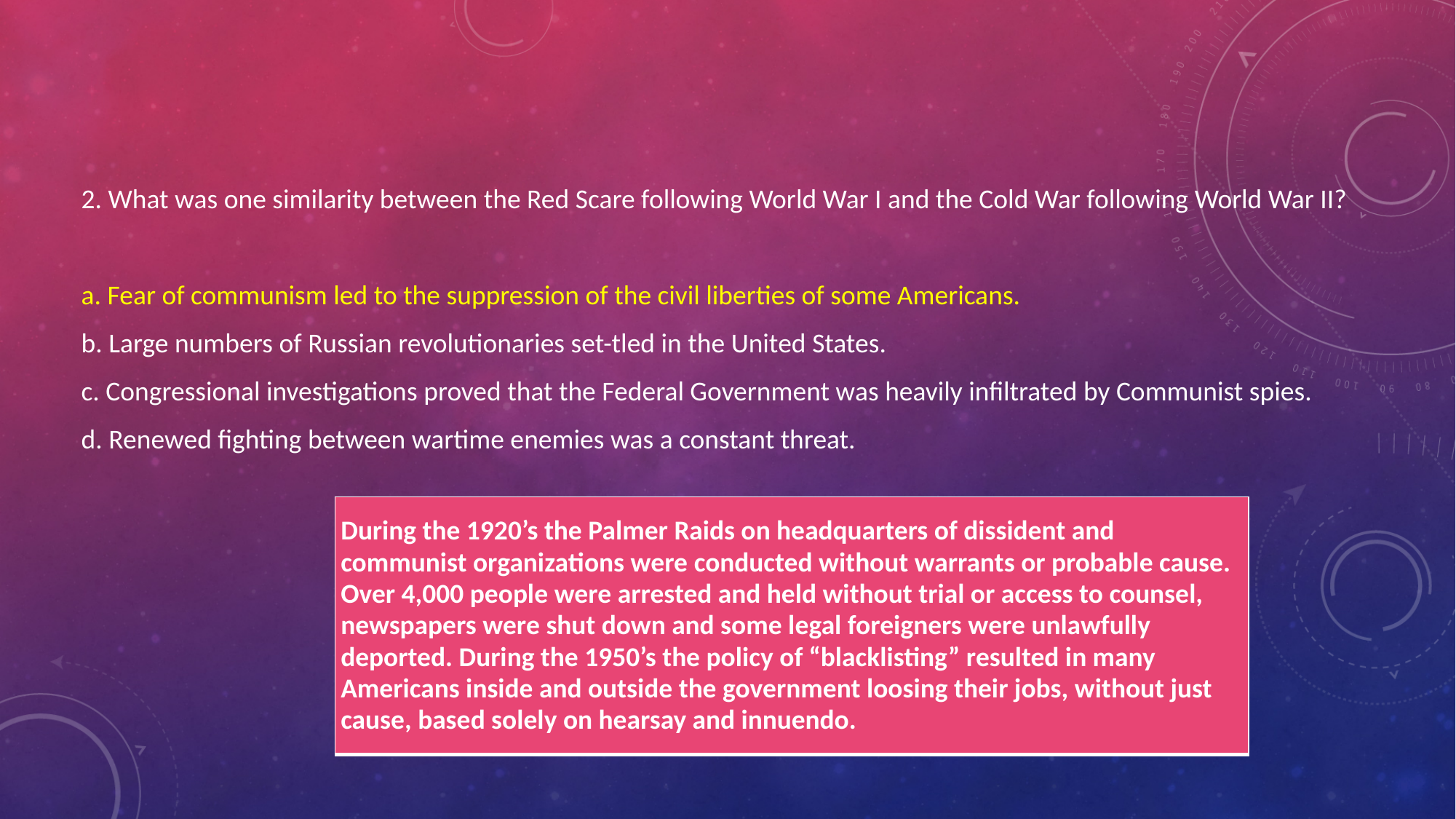

2. What was one similarity between the Red Scare following World War I and the Cold War following World War II?

a. Fear of communism led to the suppression of the civil liberties of some Americans.
b. Large numbers of Russian revolutionaries set-tled in the United States.
c. Congressional investigations proved that the Federal Government was heavily infiltrated by Communist spies.
d. Renewed fighting between wartime enemies was a constant threat.

| During the 1920’s the Palmer Raids on headquarters of dissident and communist organizations were conducted without warrants or probable cause. Over 4,000 people were arrested and held without trial or access to counsel, newspapers were shut down and some legal foreigners were unlawfully deported. During the 1950’s the policy of “blacklisting” resulted in many Americans inside and outside the government loosing their jobs, without just cause, based solely on hearsay and innuendo. |
| --- |